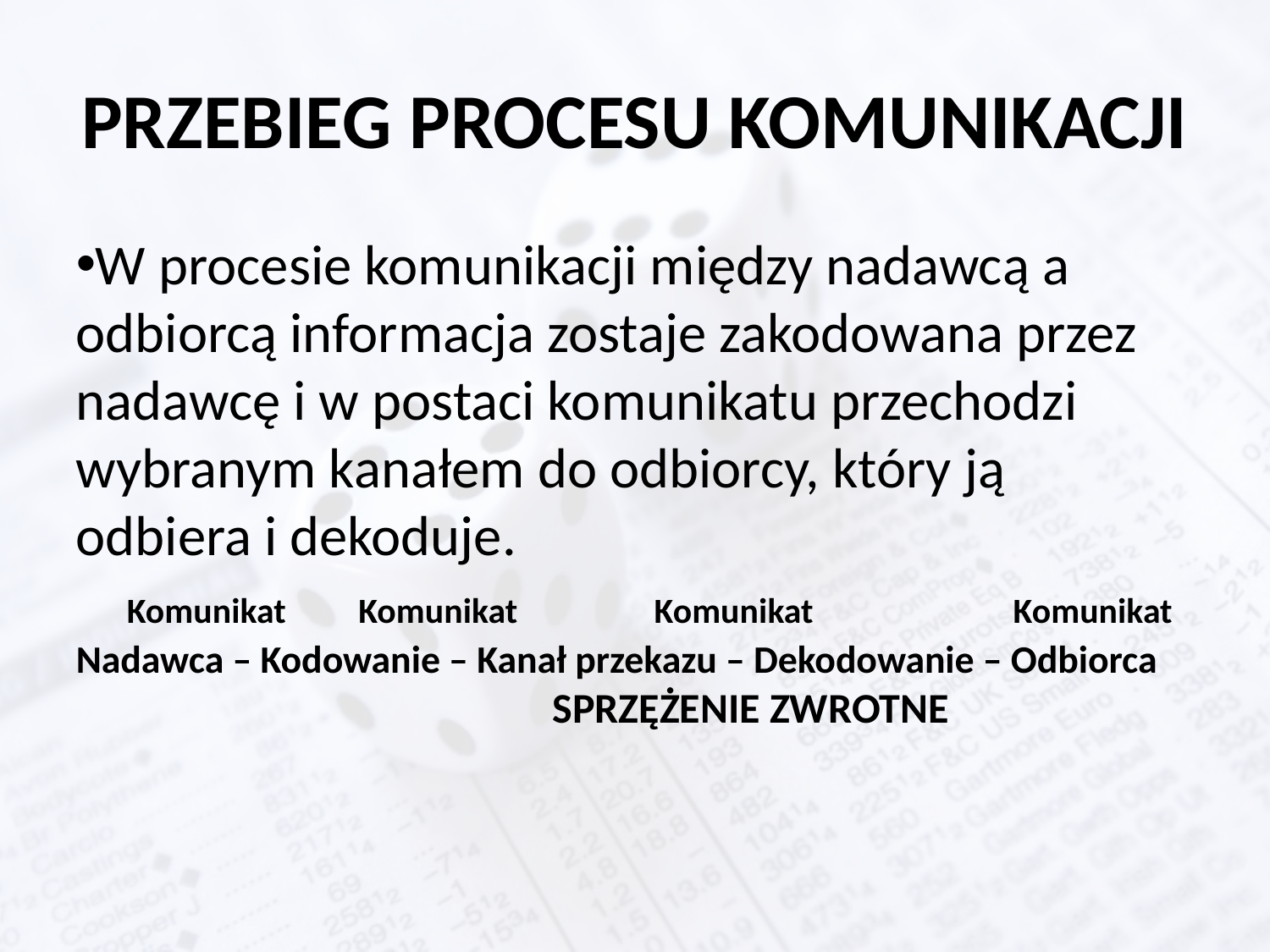

PRZEBIEG PROCESU KOMUNIKACJI
W procesie komunikacji między nadawcą a odbiorcą informacja zostaje zakodowana przez nadawcę i w postaci komunikatu przechodzi wybranym kanałem do odbiorcy, który ją odbiera i dekoduje.
    Komunikat         Komunikat                 Komunikat   	      Komunikat
Nadawca – Kodowanie – Kanał przekazu – Dekodowanie – Odbiorca
			           SPRZĘŻENIE ZWROTNE